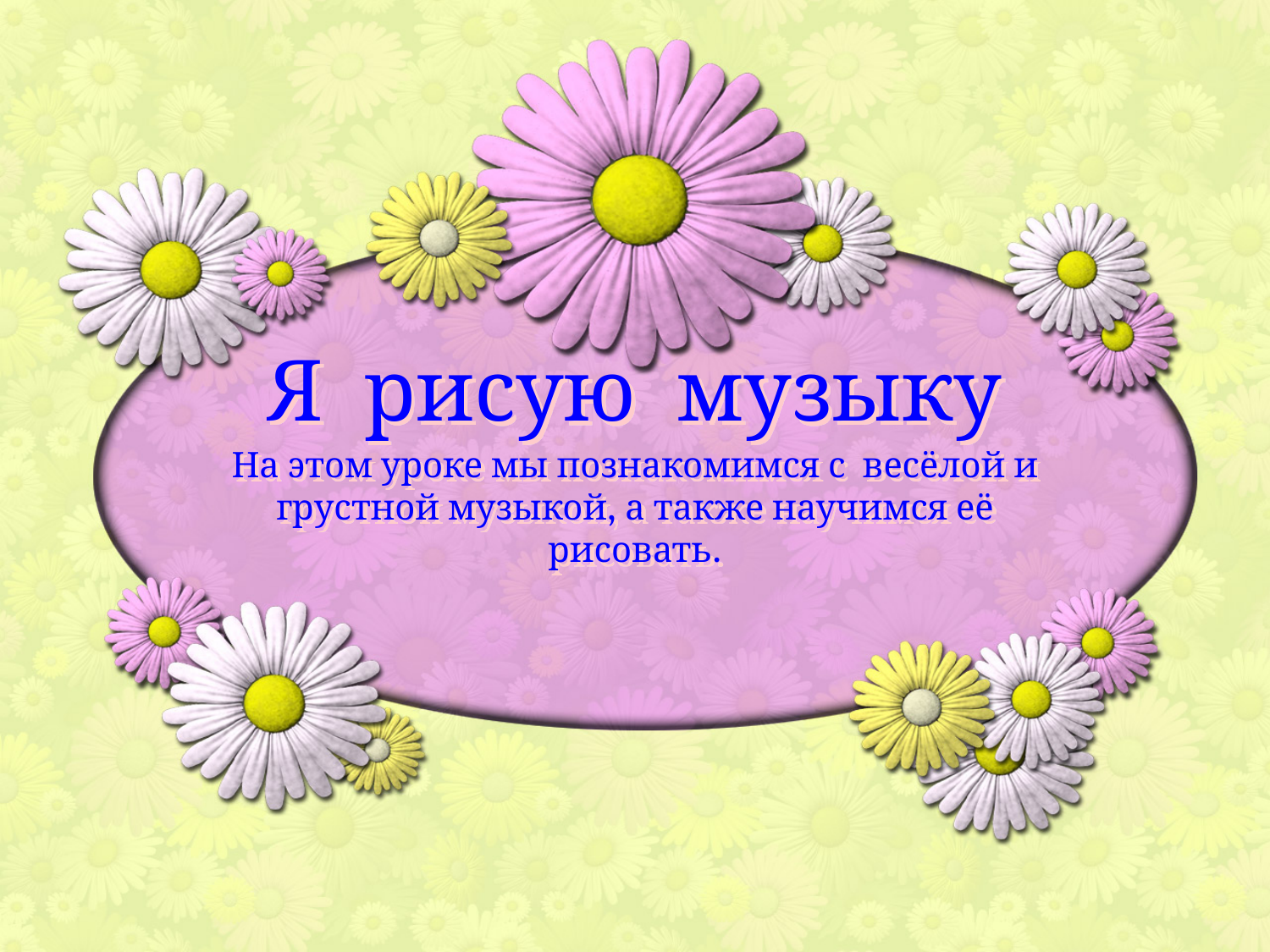

# Я  рисую  музыку
На этом уроке мы познакомимся с  весёлой и грустной музыкой, а также научимся её рисовать.